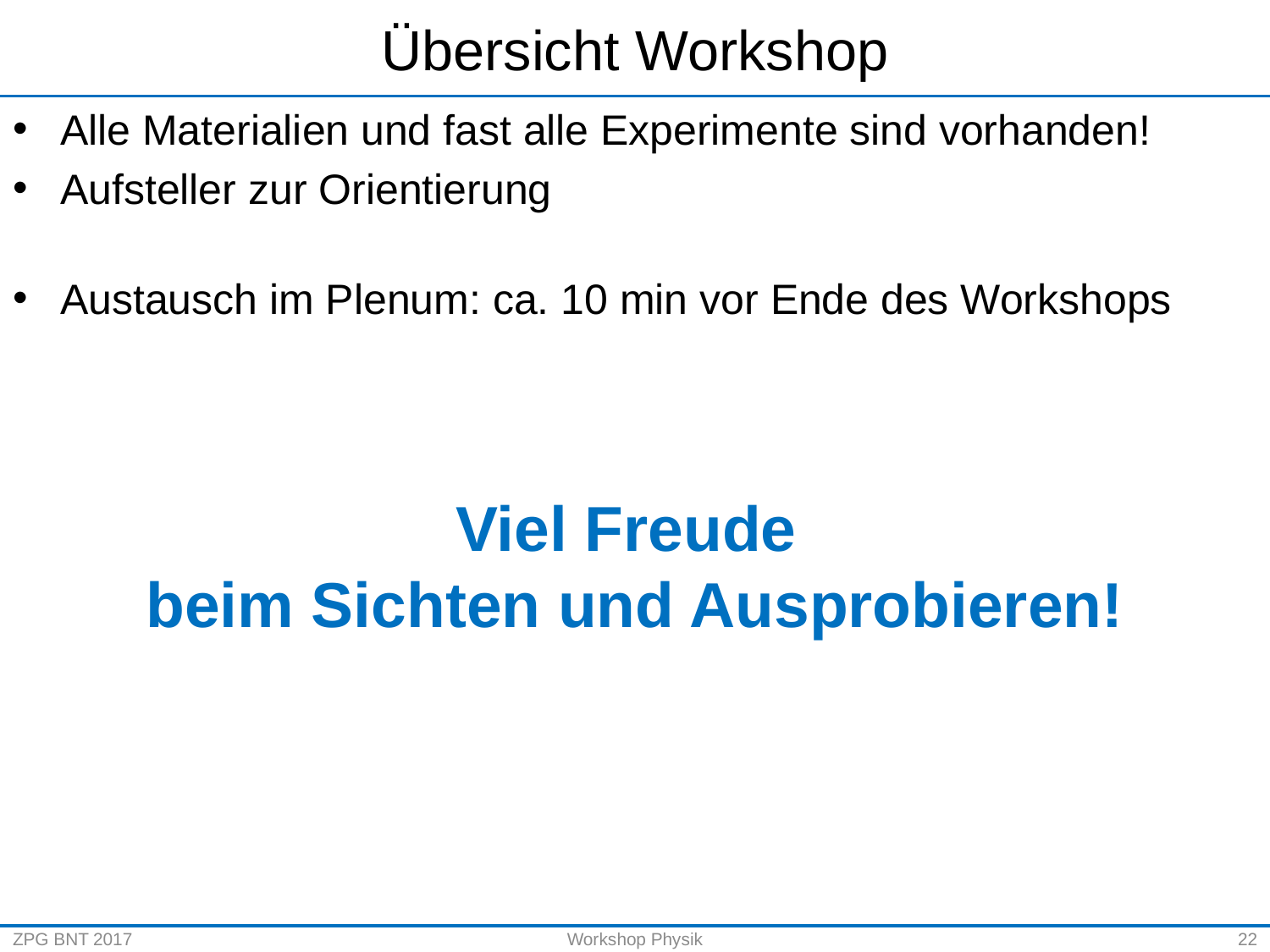

# Übersicht Workshop
Alle Materialien und fast alle Experimente sind vorhanden!
Aufsteller zur Orientierung
Austausch im Plenum: ca. 10 min vor Ende des Workshops
Viel Freude
beim Sichten und Ausprobieren!
ZPG BNT 2017
Workshop Physik
22